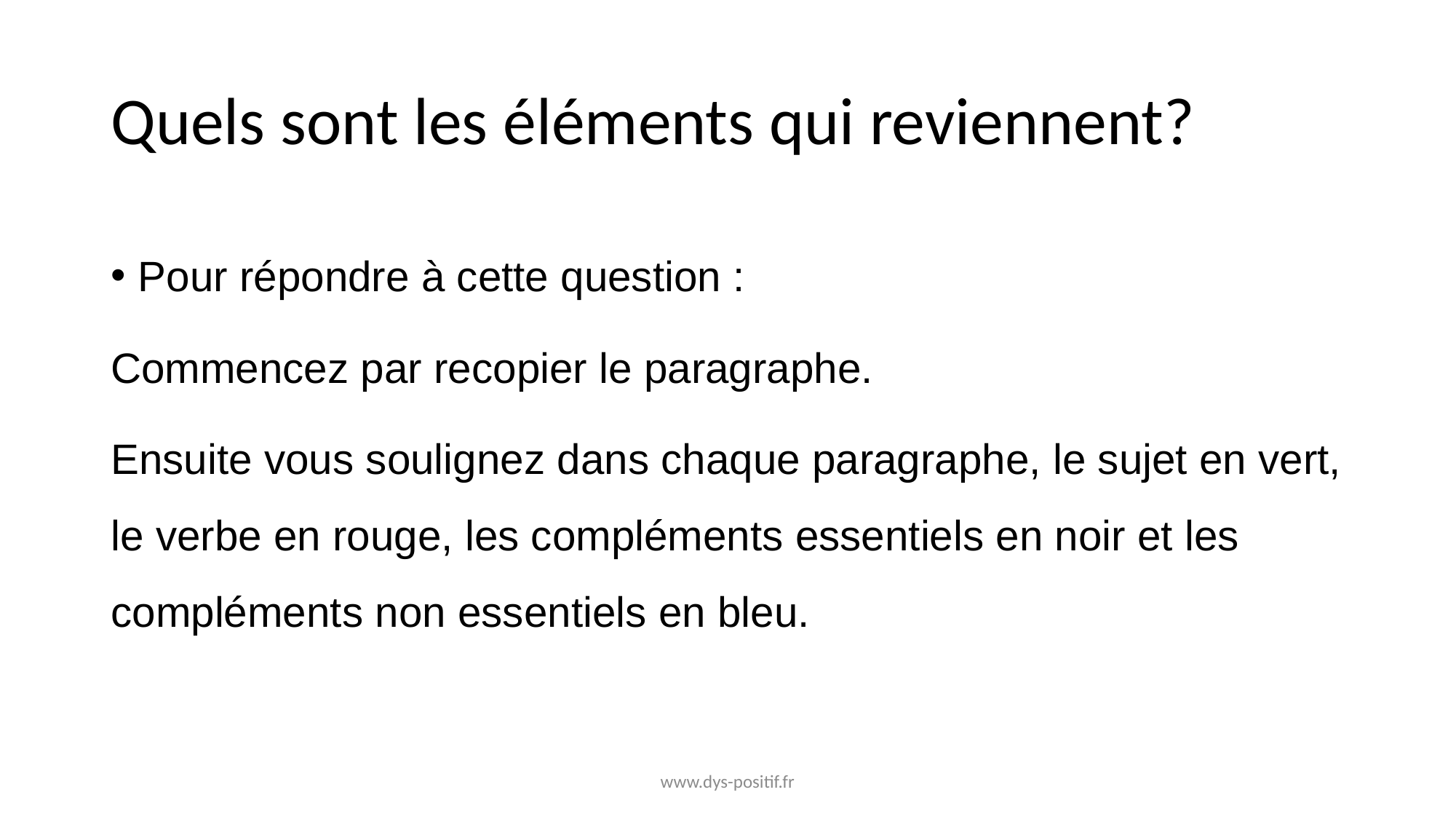

# Quels sont les éléments qui reviennent?
Pour répondre à cette question :
Commencez par recopier le paragraphe.
Ensuite vous soulignez dans chaque paragraphe, le sujet en vert, le verbe en rouge, les compléments essentiels en noir et les compléments non essentiels en bleu.

www.dys-positif.fr